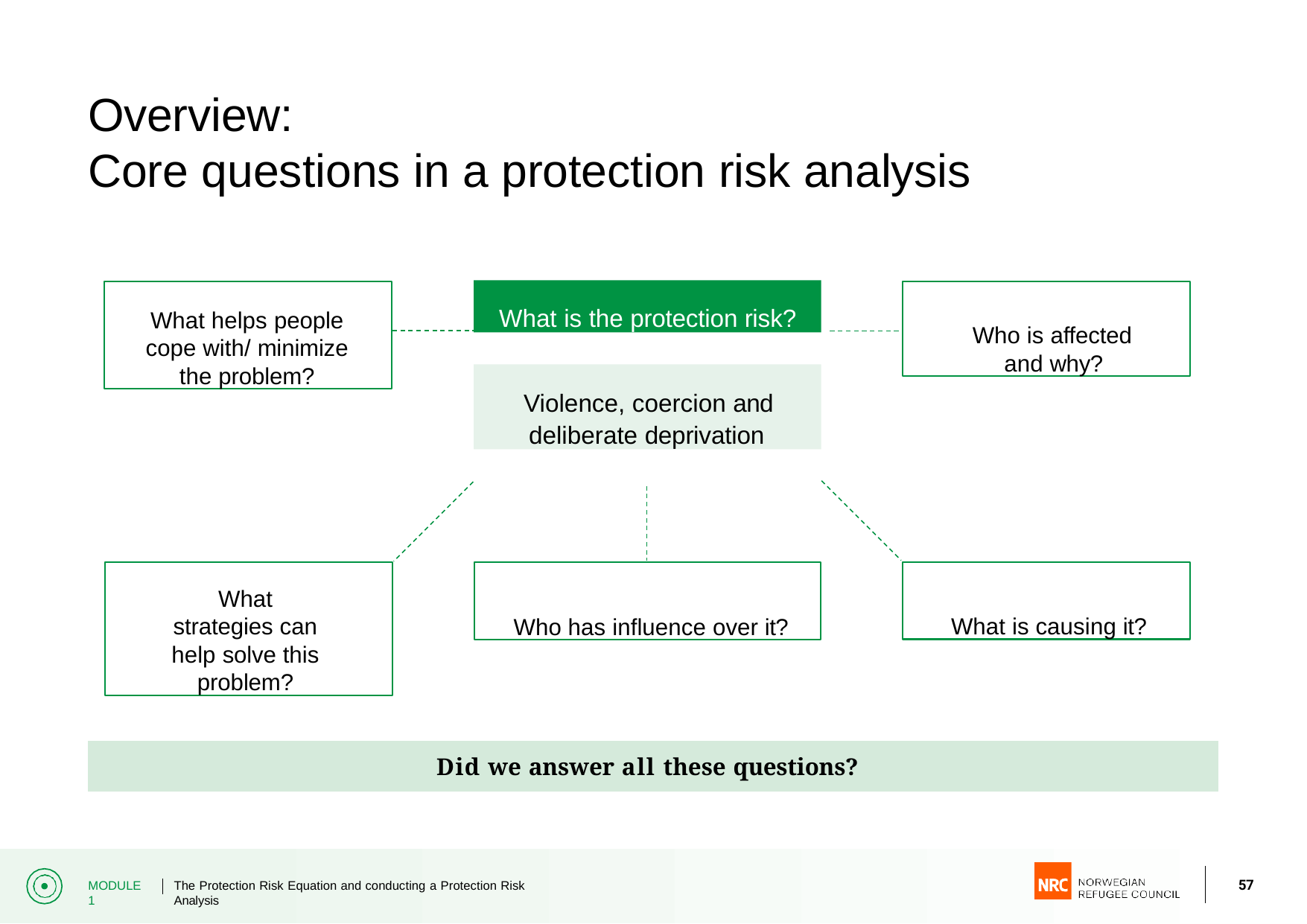

# Overview:
Core questions in a protection risk analysis
What is the protection risk?
What helps people cope with/ minimize the problem?

Who is affected and why?

Violence, coercion and deliberate deprivation

What strategies can help solve this problem?

Who has influence over it?

What is causing it?
Did we answer all these questions?
57
MODULE 1
The Protection Risk Equation and conducting a Protection Risk Analysis